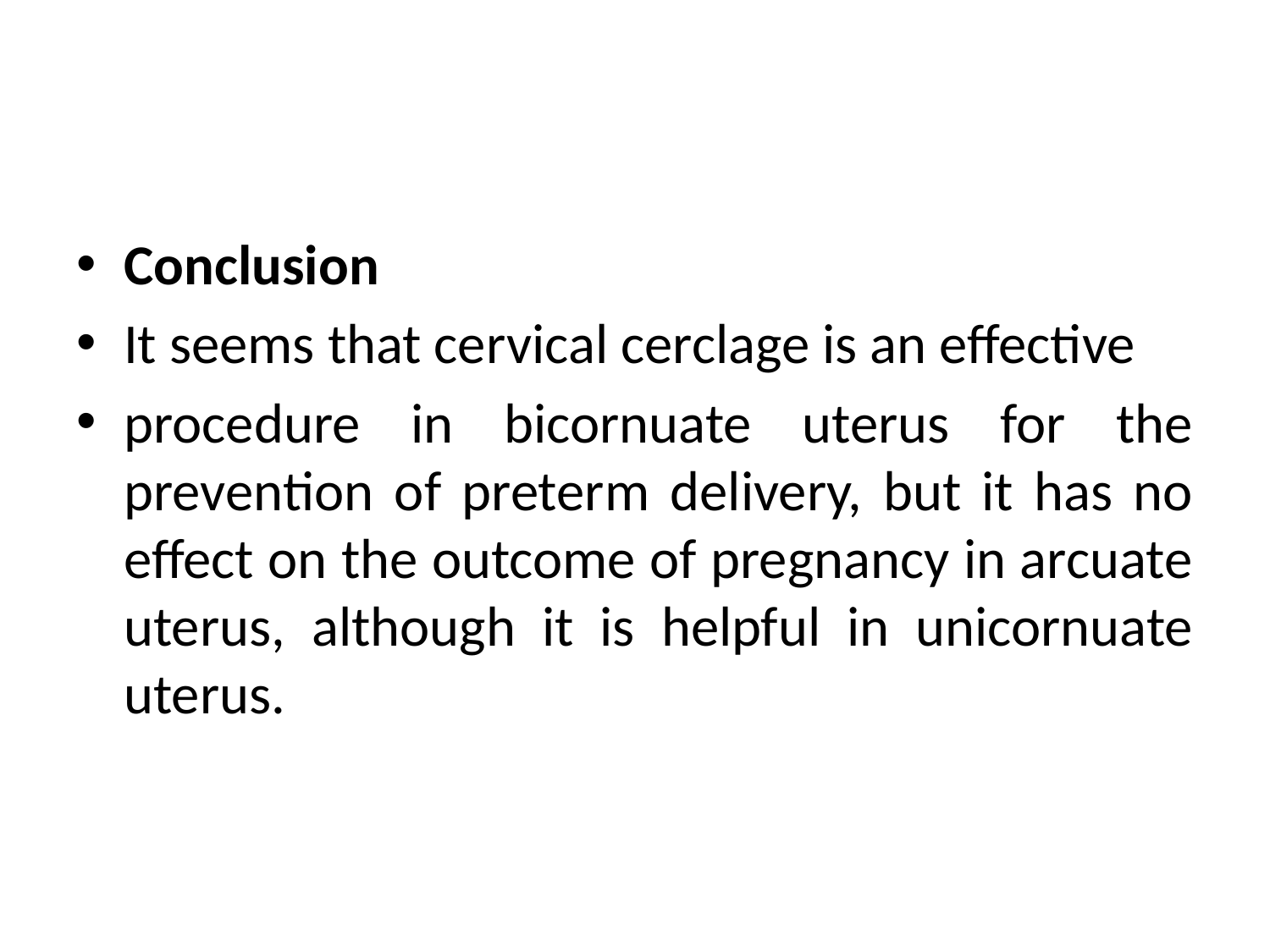

#
Conclusion
It seems that cervical cerclage is an effective
procedure in bicornuate uterus for the prevention of preterm delivery, but it has no effect on the outcome of pregnancy in arcuate uterus, although it is helpful in unicornuate uterus.